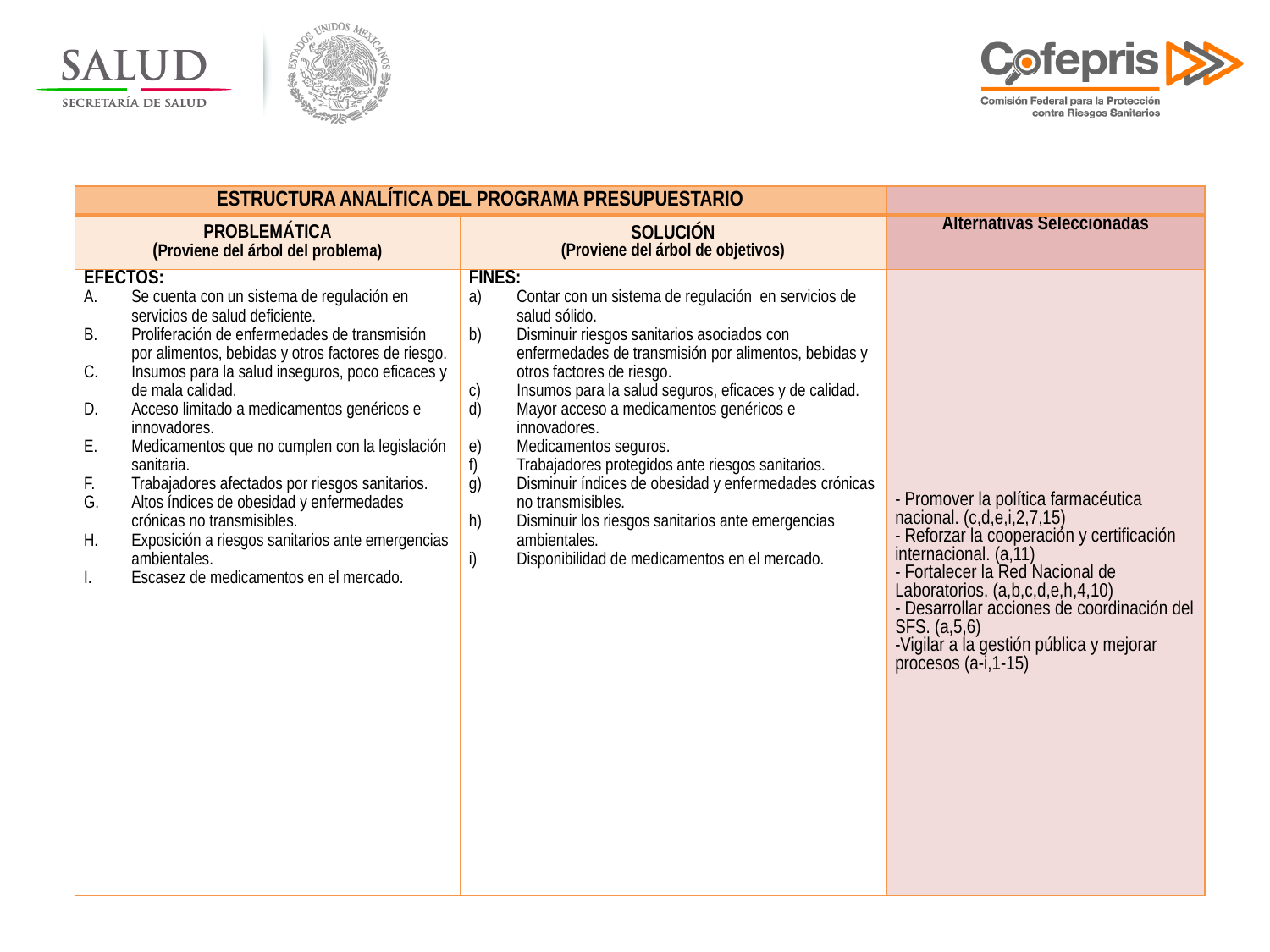

| ESTRUCTURA ANALÍTICA DEL PROGRAMA PRESUPUESTARIO |  |  |
| --- | --- | --- |
| PROBLEMÁTICA (Proviene del árbol del problema) | SOLUCIÓN (Proviene del árbol de objetivos) | Alternativas Seleccionadas |
| EFECTOS: Se cuenta con un sistema de regulación en servicios de salud deficiente. Proliferación de enfermedades de transmisión por alimentos, bebidas y otros factores de riesgo. Insumos para la salud inseguros, poco eficaces y de mala calidad. Acceso limitado a medicamentos genéricos e innovadores. Medicamentos que no cumplen con la legislación sanitaria. Trabajadores afectados por riesgos sanitarios. Altos índices de obesidad y enfermedades crónicas no transmisibles. Exposición a riesgos sanitarios ante emergencias ambientales. Escasez de medicamentos en el mercado. | FINES: Contar con un sistema de regulación en servicios de salud sólido. Disminuir riesgos sanitarios asociados con enfermedades de transmisión por alimentos, bebidas y otros factores de riesgo. Insumos para la salud seguros, eficaces y de calidad. Mayor acceso a medicamentos genéricos e innovadores. Medicamentos seguros. Trabajadores protegidos ante riesgos sanitarios. Disminuir índices de obesidad y enfermedades crónicas no transmisibles. Disminuir los riesgos sanitarios ante emergencias ambientales. Disponibilidad de medicamentos en el mercado. | - Promover la política farmacéutica nacional. (c,d,e,i,2,7,15) - Reforzar la cooperación y certificación internacional. (a,11) - Fortalecer la Red Nacional de Laboratorios. (a,b,c,d,e,h,4,10) - Desarrollar acciones de coordinación del SFS. (a,5,6) -Vigilar a la gestión pública y mejorar procesos (a-i,1-15) |